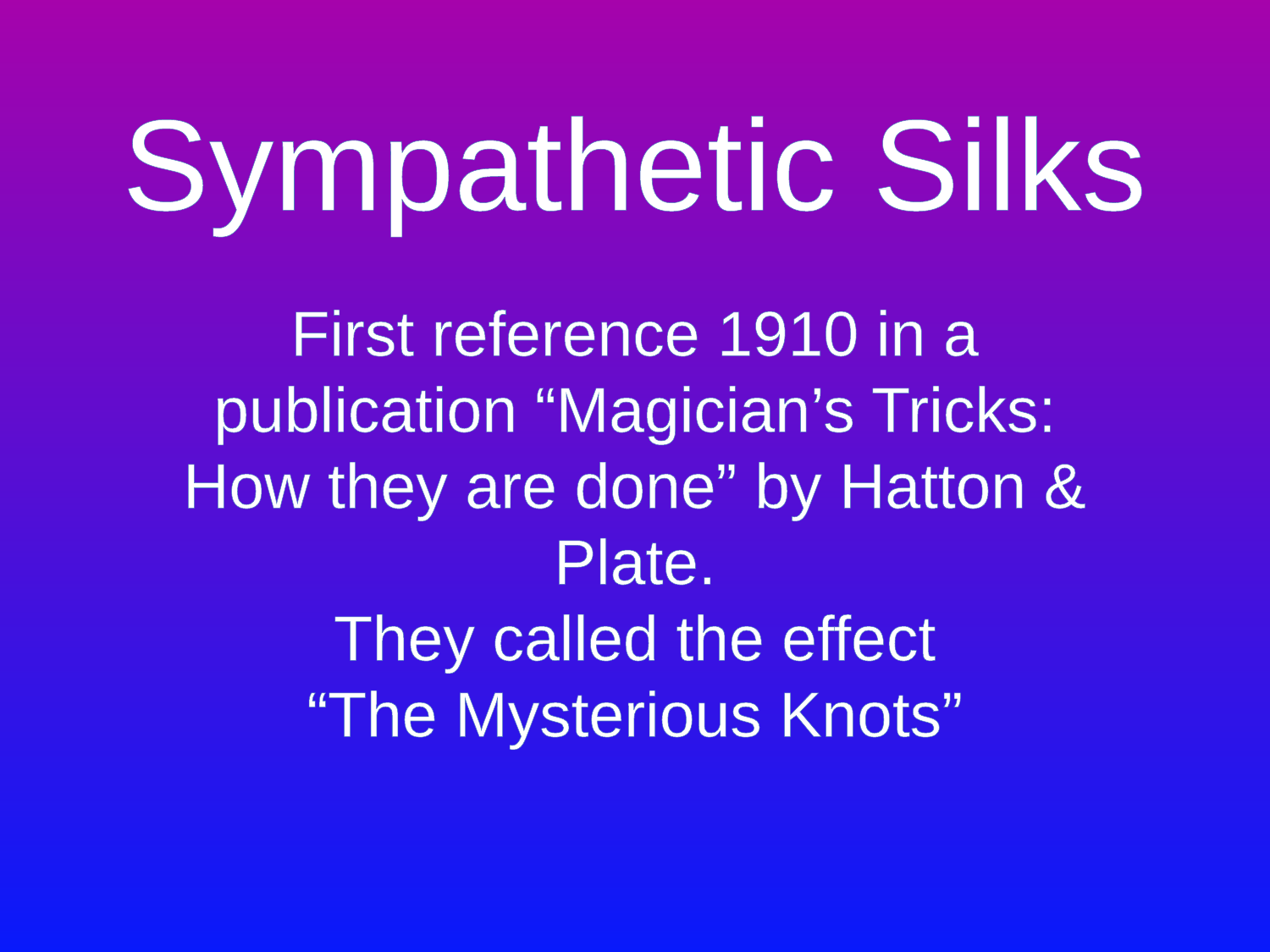

# Sympathetic Silks
First reference 1910 in a publication “Magician’s Tricks: How they are done” by Hatton & Plate.
They called the effect
“The Mysterious Knots”